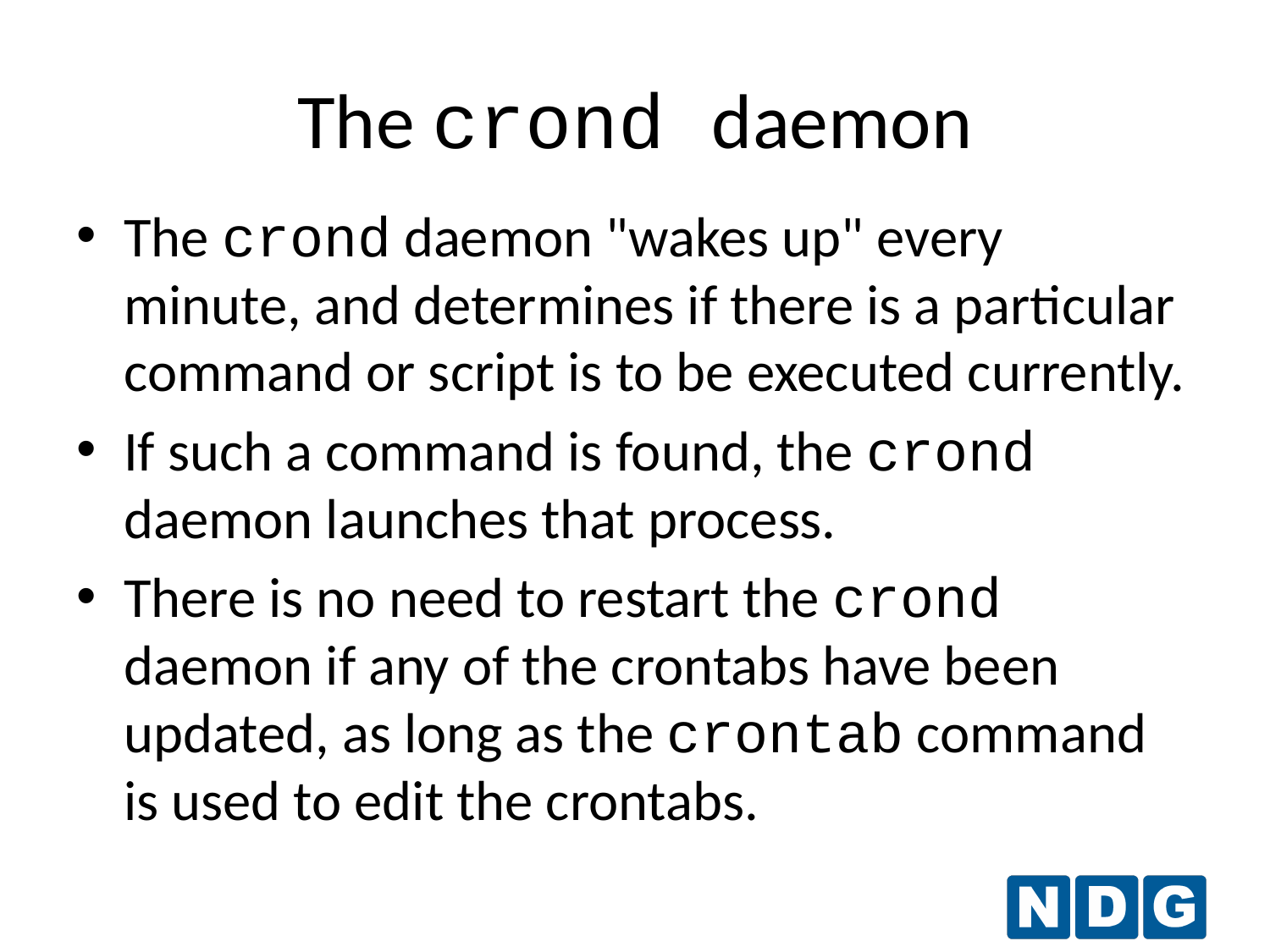

The crond daemon
The crond daemon "wakes up" every minute, and determines if there is a particular command or script is to be executed currently.
If such a command is found, the crond daemon launches that process.
There is no need to restart the crond daemon if any of the crontabs have been updated, as long as the crontab command is used to edit the crontabs.